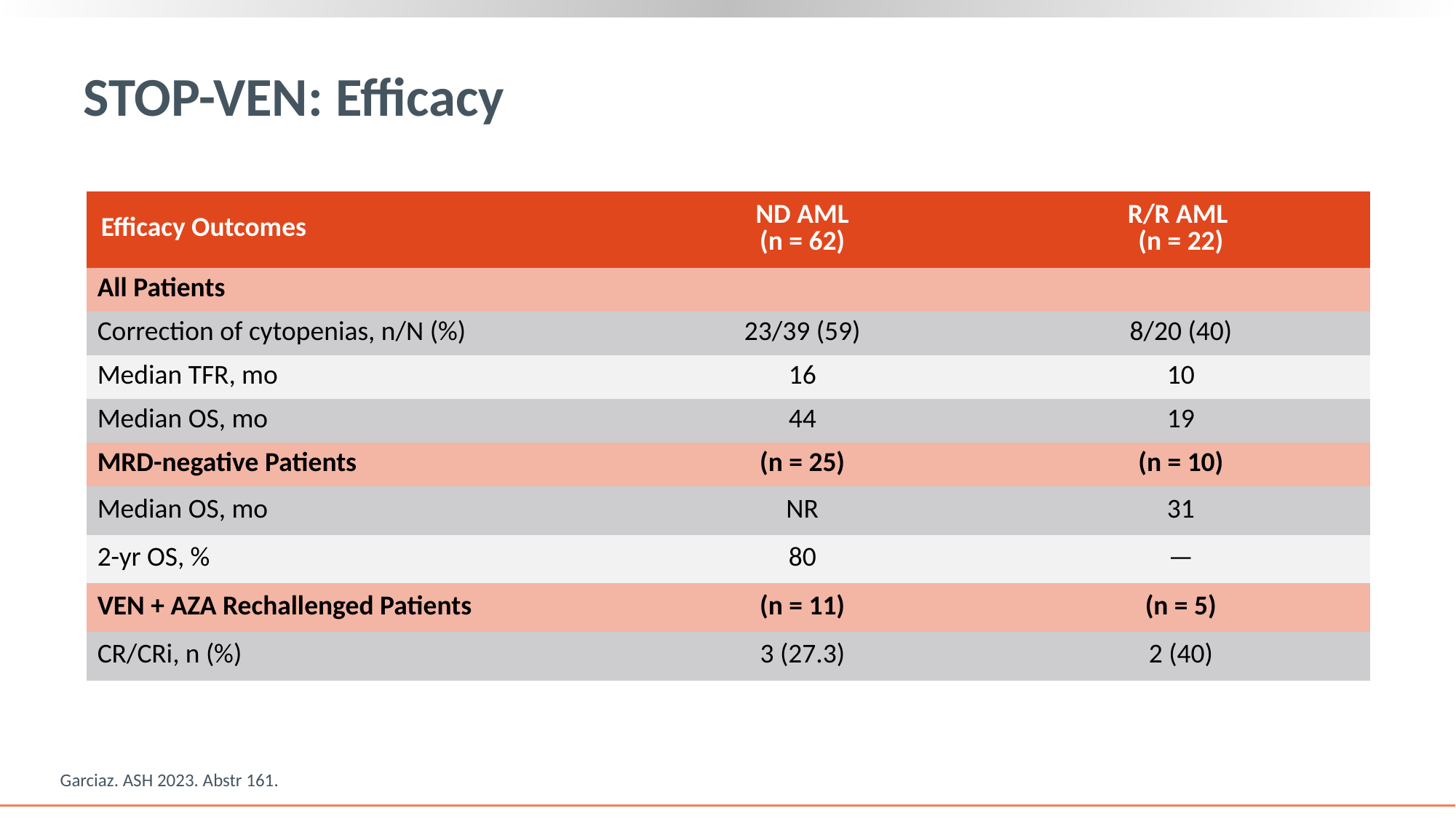

# STOP-VEN: Efficacy
| Efficacy Outcomes | ND AML (n = 62) | R/R AML (n = 22) |
| --- | --- | --- |
| All Patients |  |  |
| Correction of cytopenias, n/N (%) | 23/39 (59) | 8/20 (40) |
| Median TFR, mo | 16 | 10 |
| Median OS, mo | 44 | 19 |
| MRD-negative Patients | (n = 25) | (n = 10) |
| Median OS, mo | NR | 31 |
| 2-yr OS, % | 80 | — |
| VEN + AZA Rechallenged Patients | (n = 11) | (n = 5) |
| CR/CRi, n (%) | 3 (27.3) | 2 (40) |

Garciaz. ASH 2023. Abstr 161.